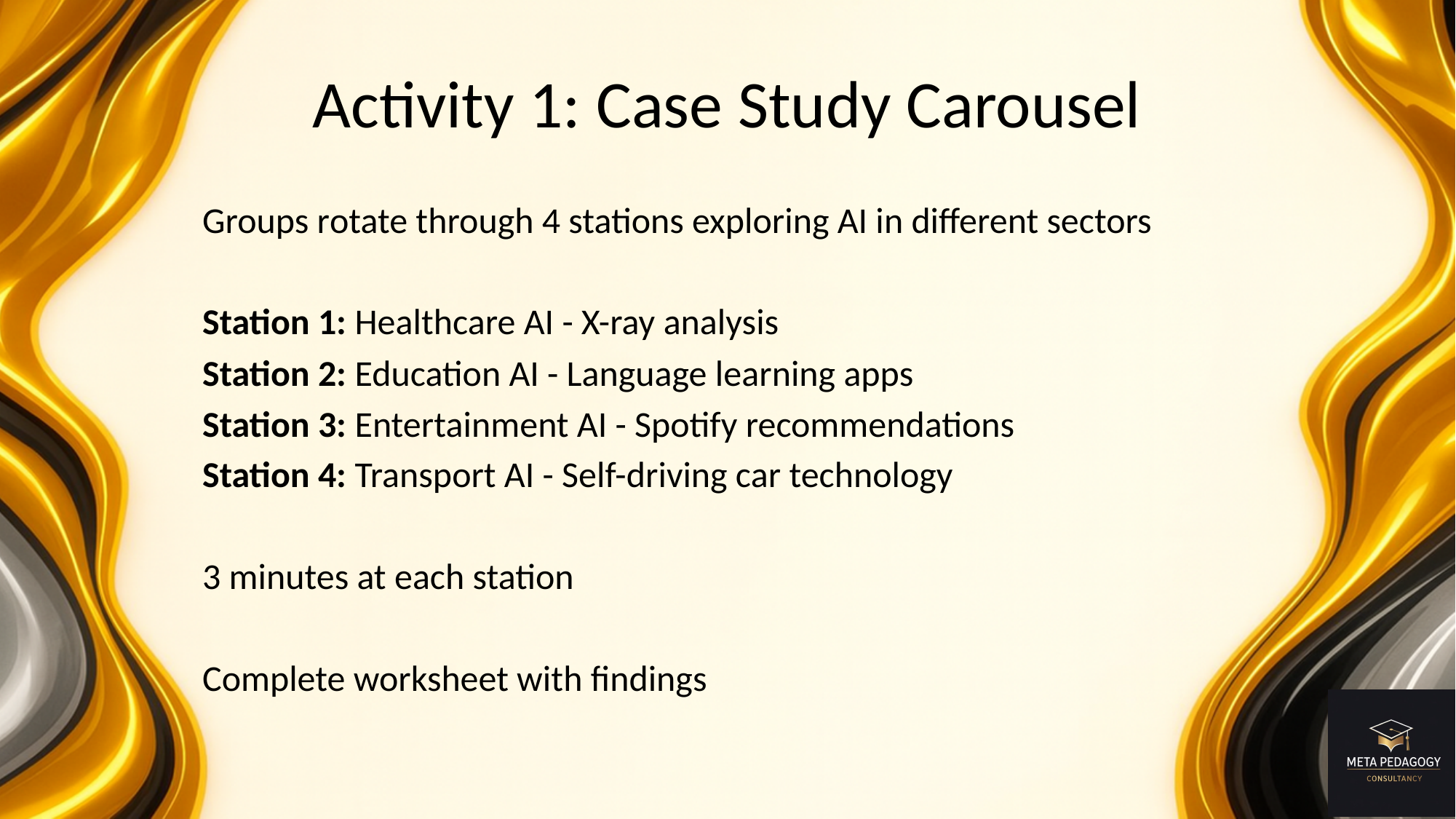

# Activity 1: Case Study Carousel
Groups rotate through 4 stations exploring AI in different sectors

Station 1: Healthcare AI - X-ray analysis
Station 2: Education AI - Language learning apps
Station 3: Entertainment AI - Spotify recommendations
Station 4: Transport AI - Self-driving car technology

3 minutes at each station

Complete worksheet with findings